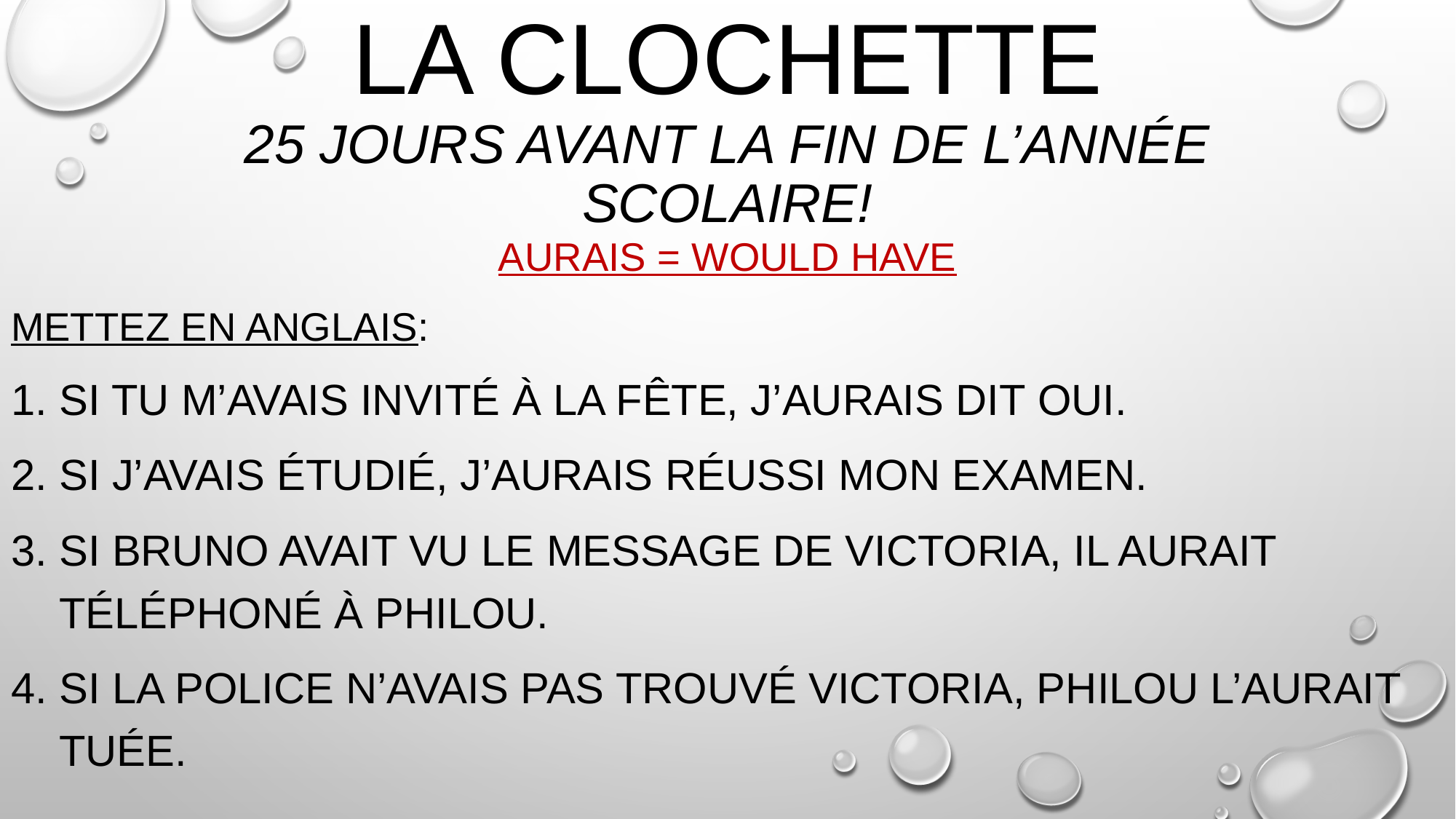

# LA CLOCHETTE 25 jours avant la fin de l’année scolaire!
Aurais = would have
Mettez en anglais:
Si tu m’avais invité à la fête, j’aurais dit OUI.
Si j’avais étudié, j’aurais réussi mon examen.
Si Bruno avait vu le message de victoria, il aurait téléphoné à Philou.
Si La police n’avais pas trouvé Victoria, Philou l’aurait tuée.